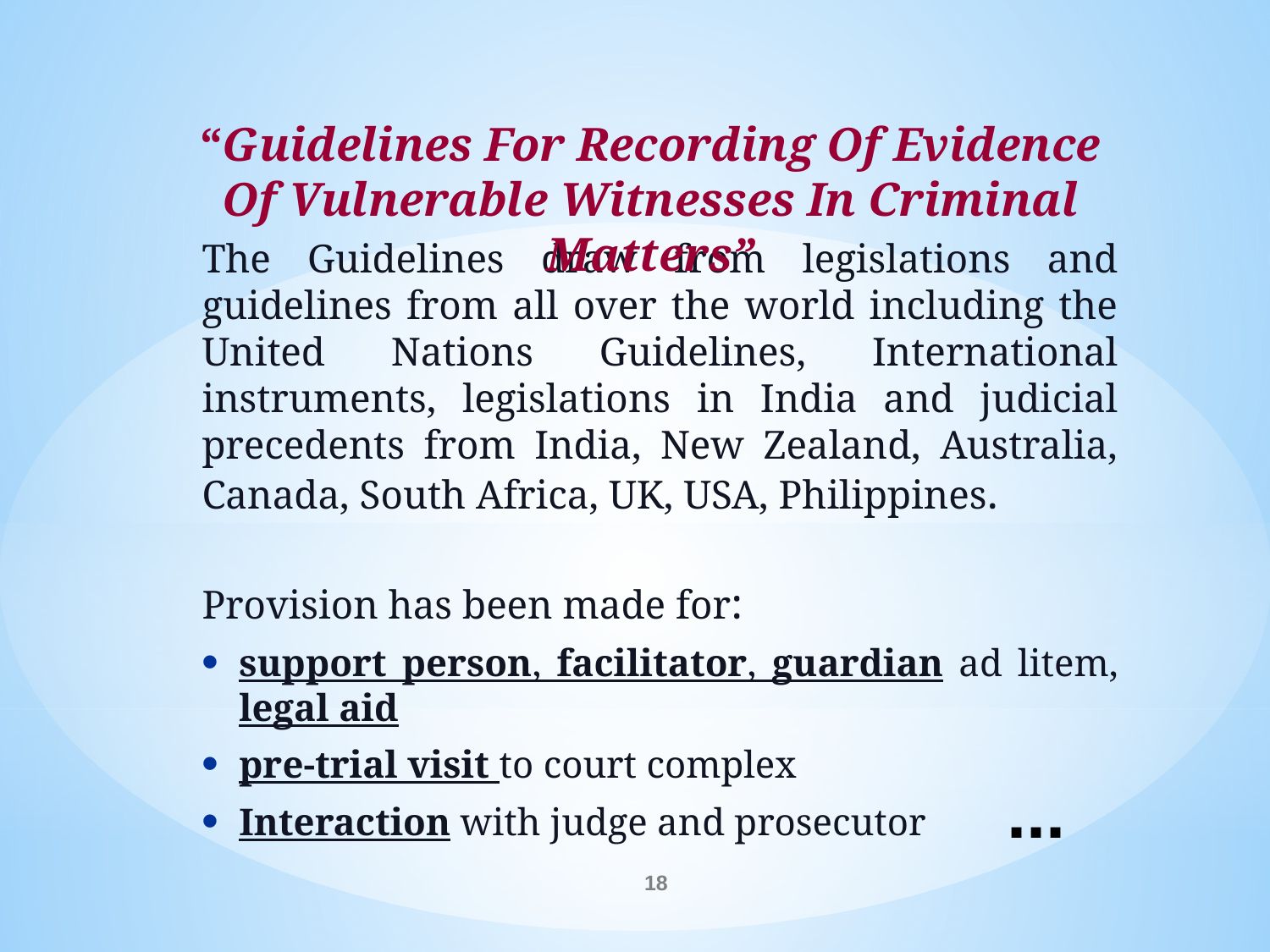

“Guidelines For Recording Of Evidence Of Vulnerable Witnesses In Criminal Matters”
The Guidelines draw from legislations and guidelines from all over the world including the United Nations Guidelines, International instruments, legislations in India and judicial precedents from India, New Zealand, Australia, Canada, South Africa, UK, USA, Philippines.

Provision has been made for:
support person, facilitator, guardian ad litem, legal aid
pre-trial visit to court complex
Interaction with judge and prosecutor
...
18